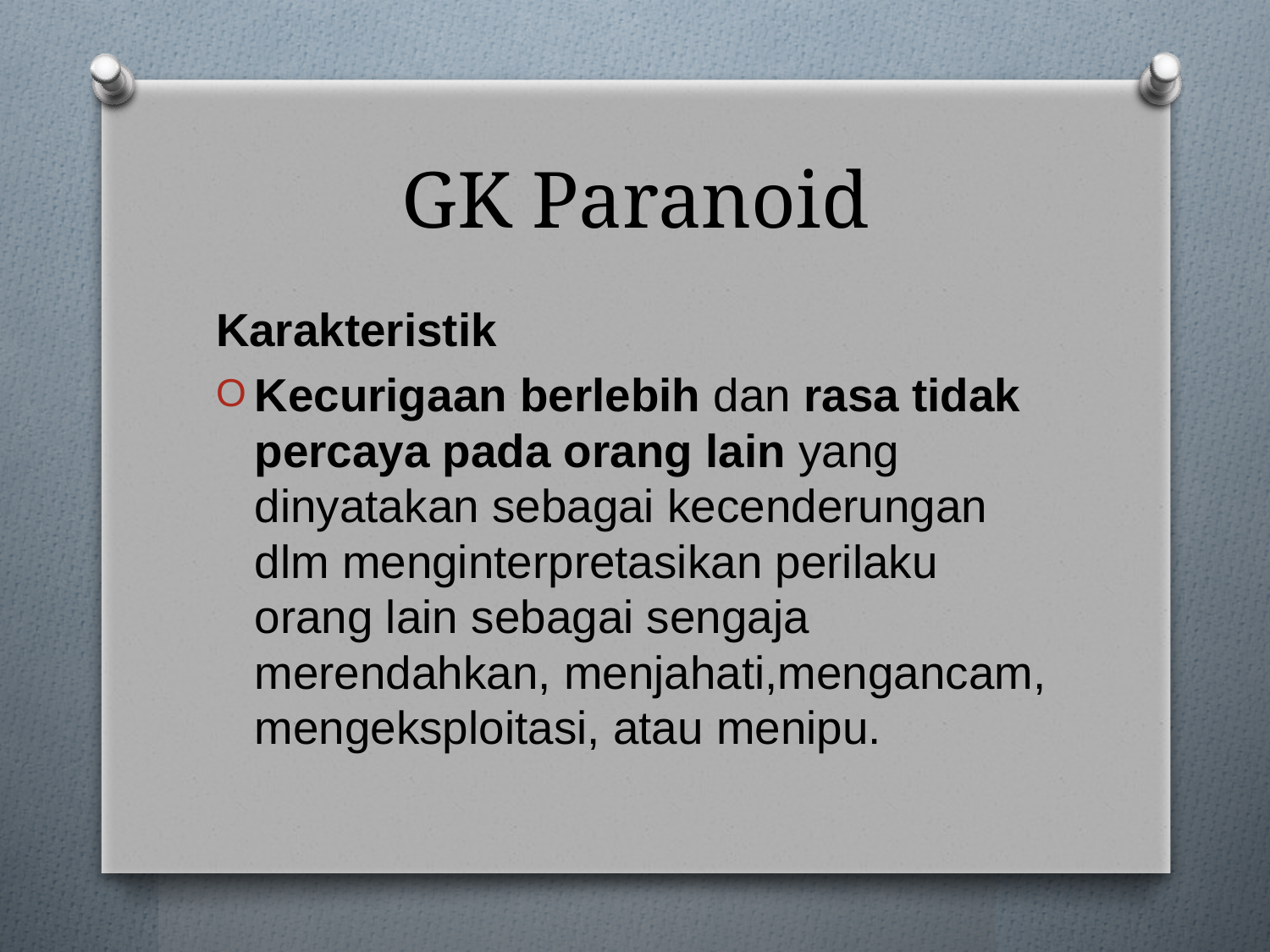

# GK Paranoid
Karakteristik
Kecurigaan berlebih dan rasa tidak percaya pada orang lain yang dinyatakan sebagai kecenderungan dlm menginterpretasikan perilaku orang lain sebagai sengaja merendahkan, menjahati,mengancam, mengeksploitasi, atau menipu.